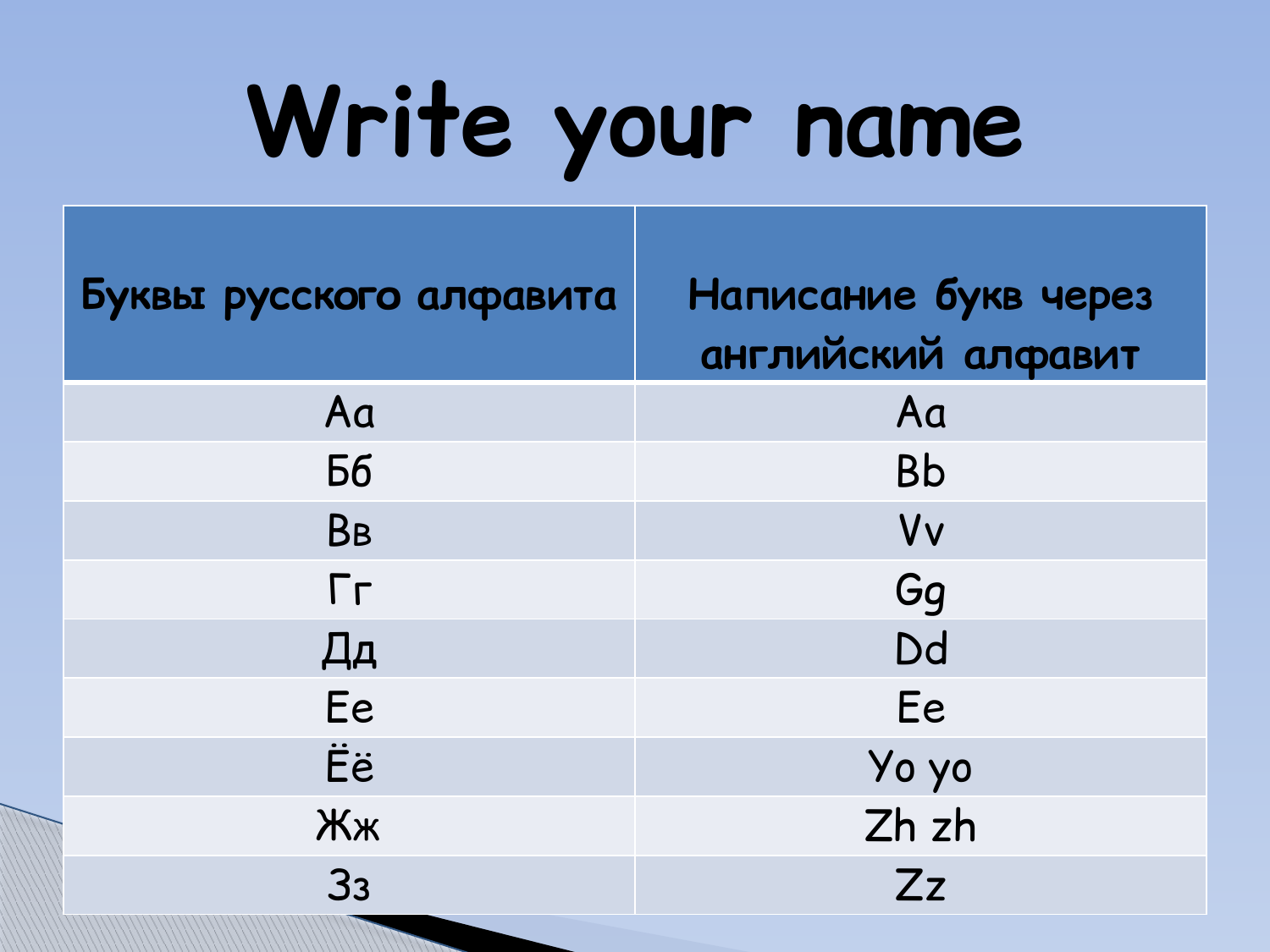

# Write your name
| Буквы русского алфавита | Написание букв через английский алфавит |
| --- | --- |
| Аа | Aa |
| Бб | Bb |
| Вв | Vv |
| Гг | Gg |
| Дд | Dd |
| Ее | Ee |
| Ёё | Yo yo |
| Жж | Zh zh |
| Зз | Zz |